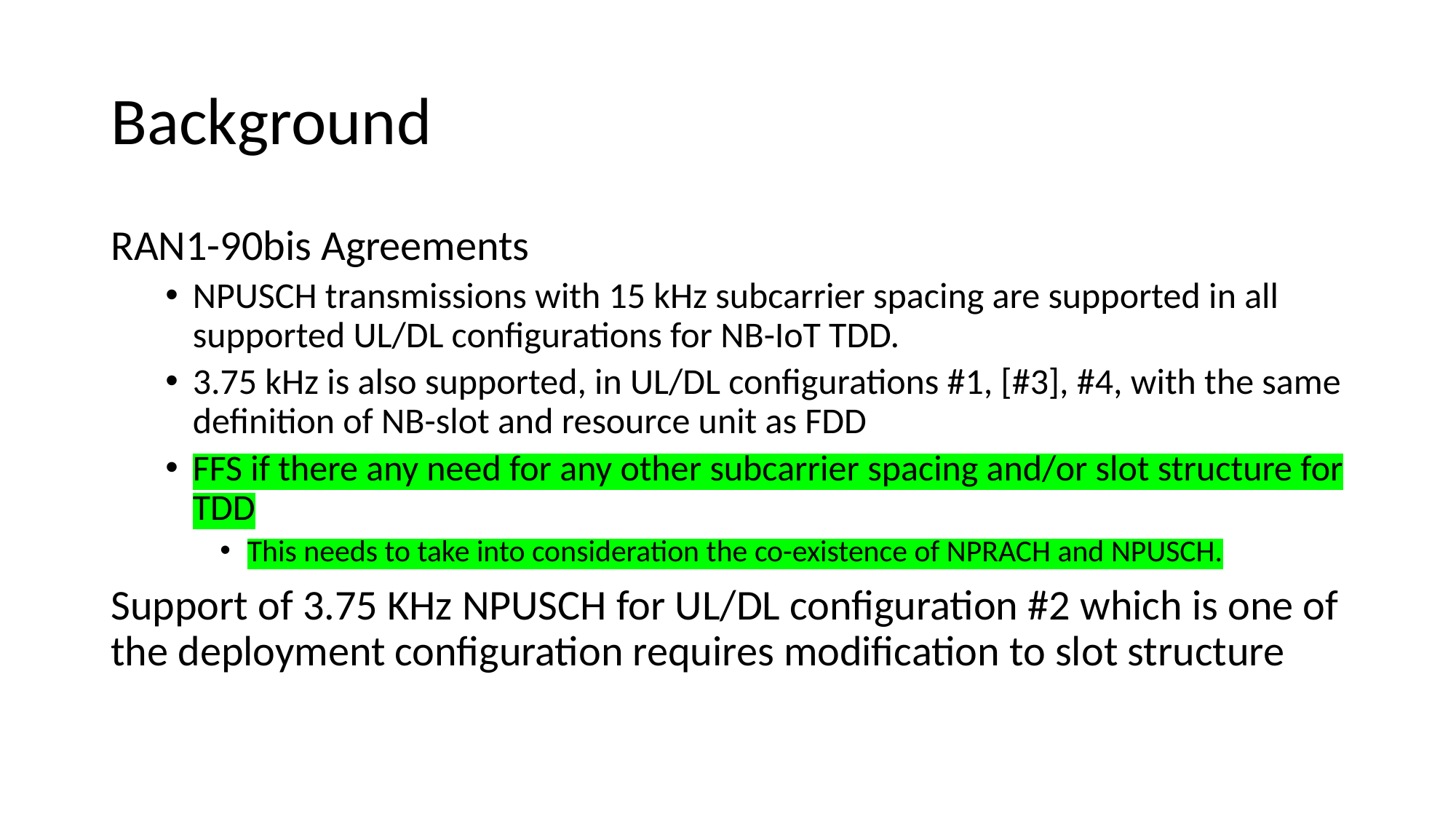

# Background
RAN1-90bis Agreements
NPUSCH transmissions with 15 kHz subcarrier spacing are supported in all supported UL/DL configurations for NB-IoT TDD.
3.75 kHz is also supported, in UL/DL configurations #1, [#3], #4, with the same definition of NB-slot and resource unit as FDD
FFS if there any need for any other subcarrier spacing and/or slot structure for TDD
This needs to take into consideration the co-existence of NPRACH and NPUSCH.
Support of 3.75 KHz NPUSCH for UL/DL configuration #2 which is one of the deployment configuration requires modification to slot structure